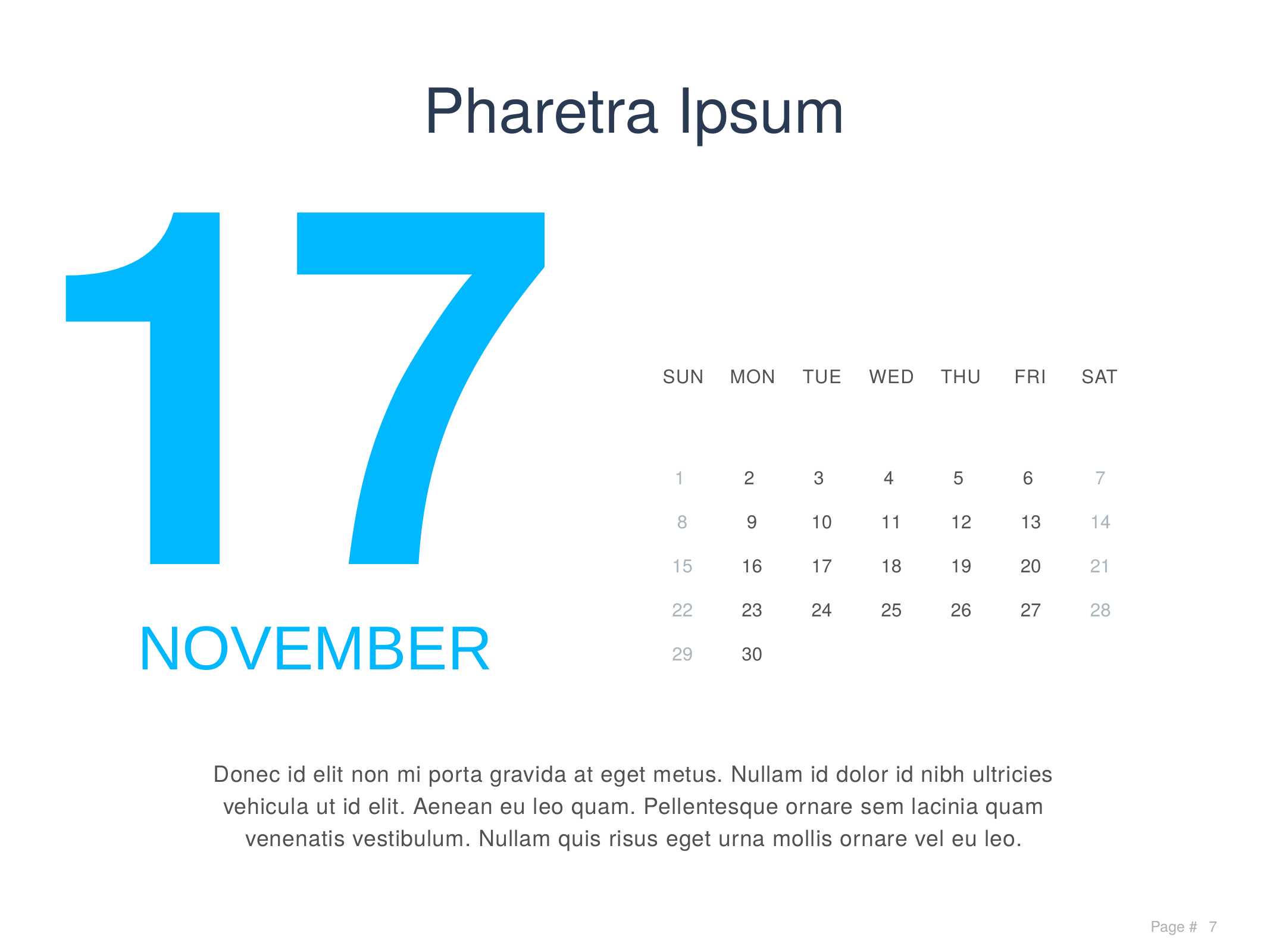

# Pharetra Ipsum
17

NOVEMBER

Sun
mon
tue
wed
thu
fri
sat
1
2
3
4
5
6
7

8
9
10
11
12
13
14
15
16
17
18
19
20
21

22
23
24
25
26
27
28
NOVEMBER
29
30
Donec id elit non mi porta gravida at eget metus. Nullam id dolor id nibh ultricies vehicula ut id elit. Aenean eu leo quam. Pellentesque ornare sem lacinia quam venenatis vestibulum. Nullam quis risus eget urna mollis ornare vel eu leo.
Page #
7